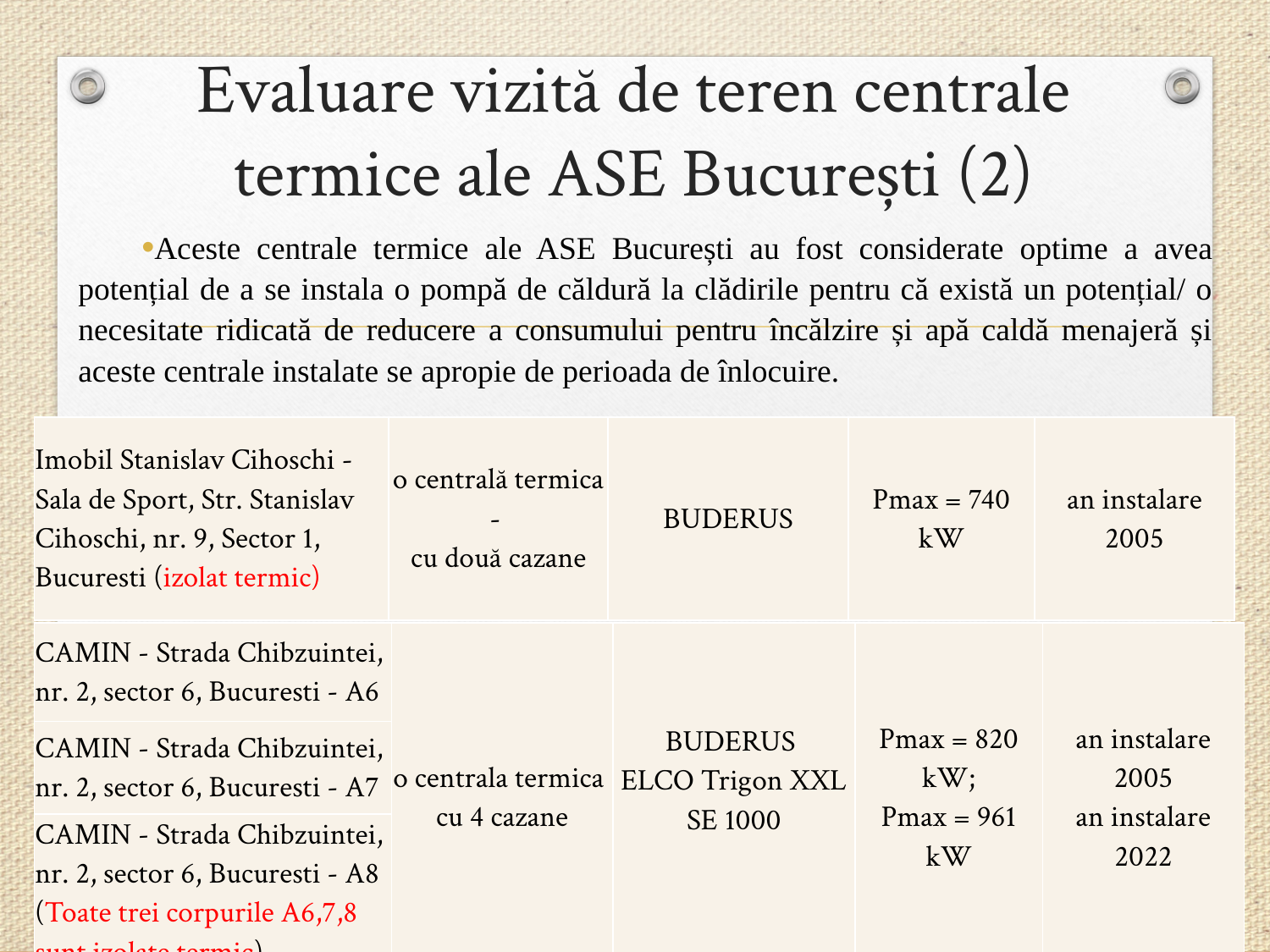

# Evaluare vizită de teren centrale termice ale ASE București (2)
Aceste centrale termice ale ASE București au fost considerate optime a avea potențial de a se instala o pompă de căldură la clădirile pentru că există un potențial/ o necesitate ridicată de reducere a consumului pentru încălzire și apă caldă menajeră și aceste centrale instalate se apropie de perioada de înlocuire.

| Imobil Stanislav Cihoschi - Sala de Sport, Str. Stanislav Cihoschi, nr. 9, Sector 1, Bucuresti (izolat termic) | o centrală termica - cu două cazane | BUDERUS | Pmax = 740 kW | an instalare 2005 |
| --- | --- | --- | --- | --- |
| CAMIN - Strada Chibzuintei, nr. 2, sector 6, Bucuresti - A6 | o centrala termica cu 4 cazane | BUDERUS ELCO Trigon XXL SE 1000 | Pmax = 820 kW; Pmax = 961 kW | an instalare 2005 an instalare 2022 |
| --- | --- | --- | --- | --- |
| CAMIN - Strada Chibzuintei, nr. 2, sector 6, Bucuresti - A7 |  |  |  |  |
| CAMIN - Strada Chibzuintei, nr. 2, sector 6, Bucuresti - A8 (Toate trei corpurile A6,7,8 sunt izolate termic). |  |  |  |  |